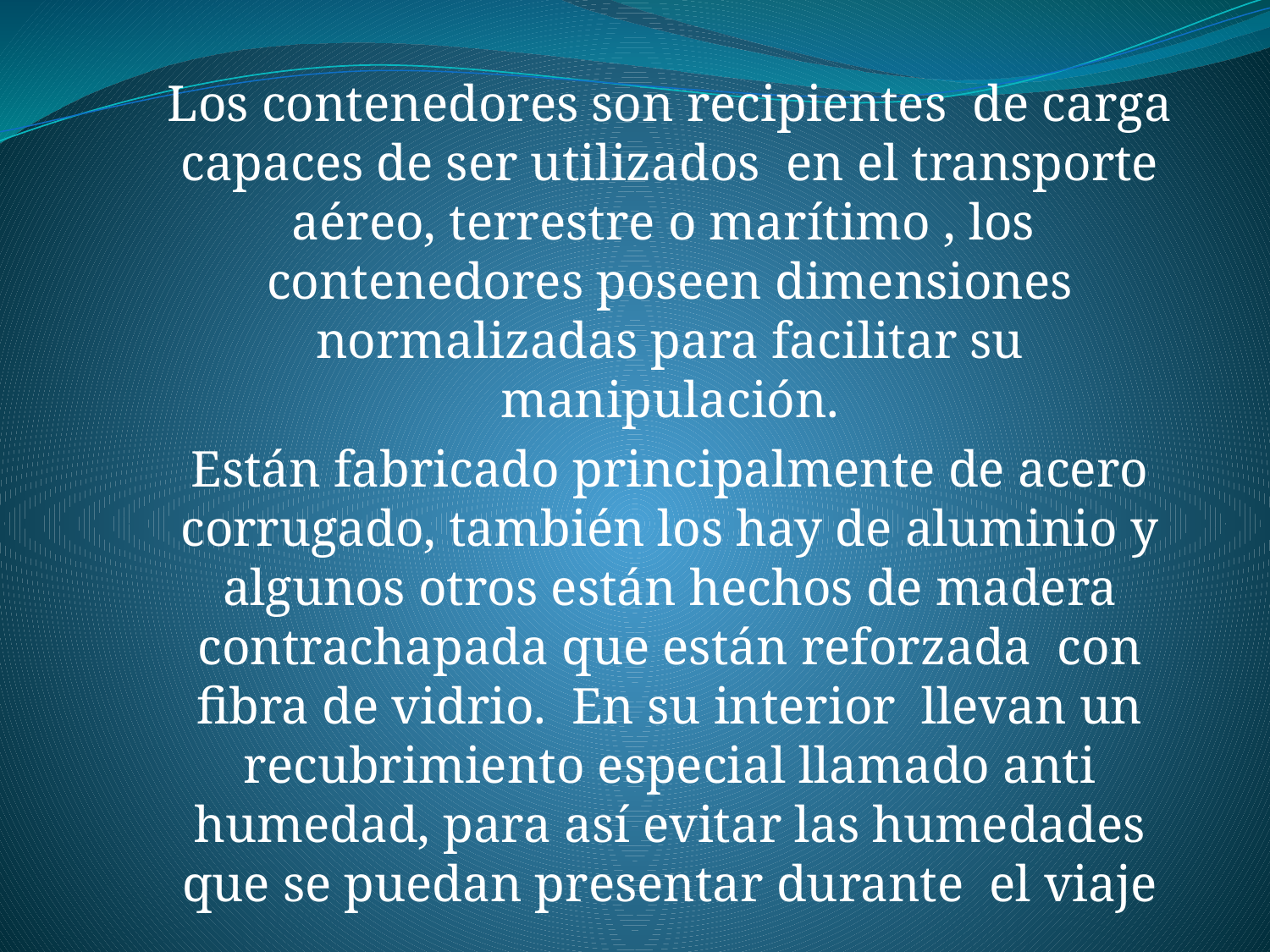

Los contenedores son recipientes  de carga capaces de ser utilizados  en el transporte aéreo, terrestre o marítimo , los  contenedores poseen dimensiones normalizadas para facilitar su manipulación.
Están fabricado principalmente de acero corrugado, también los hay de aluminio y algunos otros están hechos de madera contrachapada que están reforzada  con fibra de vidrio.  En su interior  llevan un recubrimiento especial llamado anti humedad, para así evitar las humedades que se puedan presentar durante  el viaje